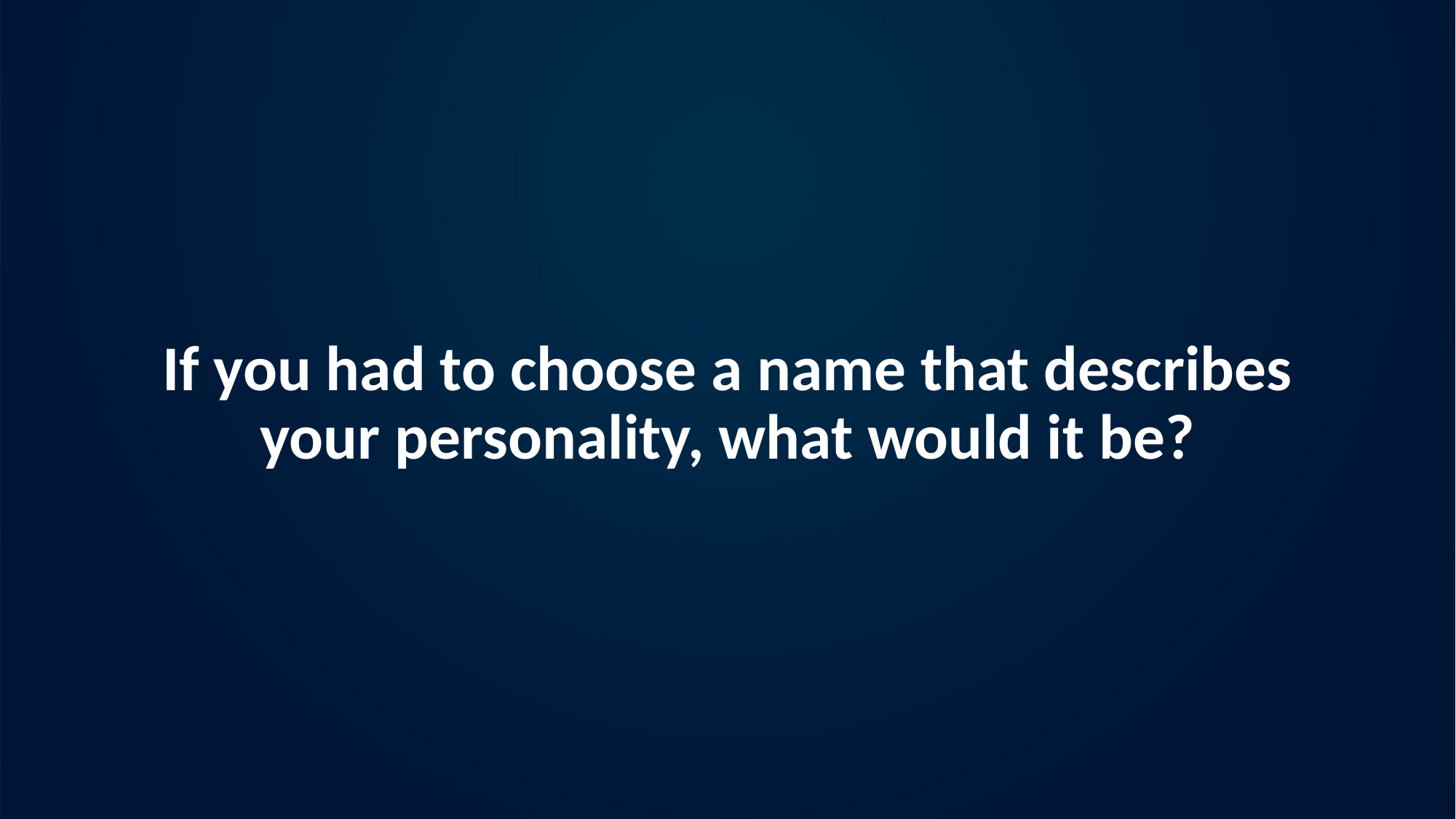

# If you had to choose a name that describes your personality, what would it be?